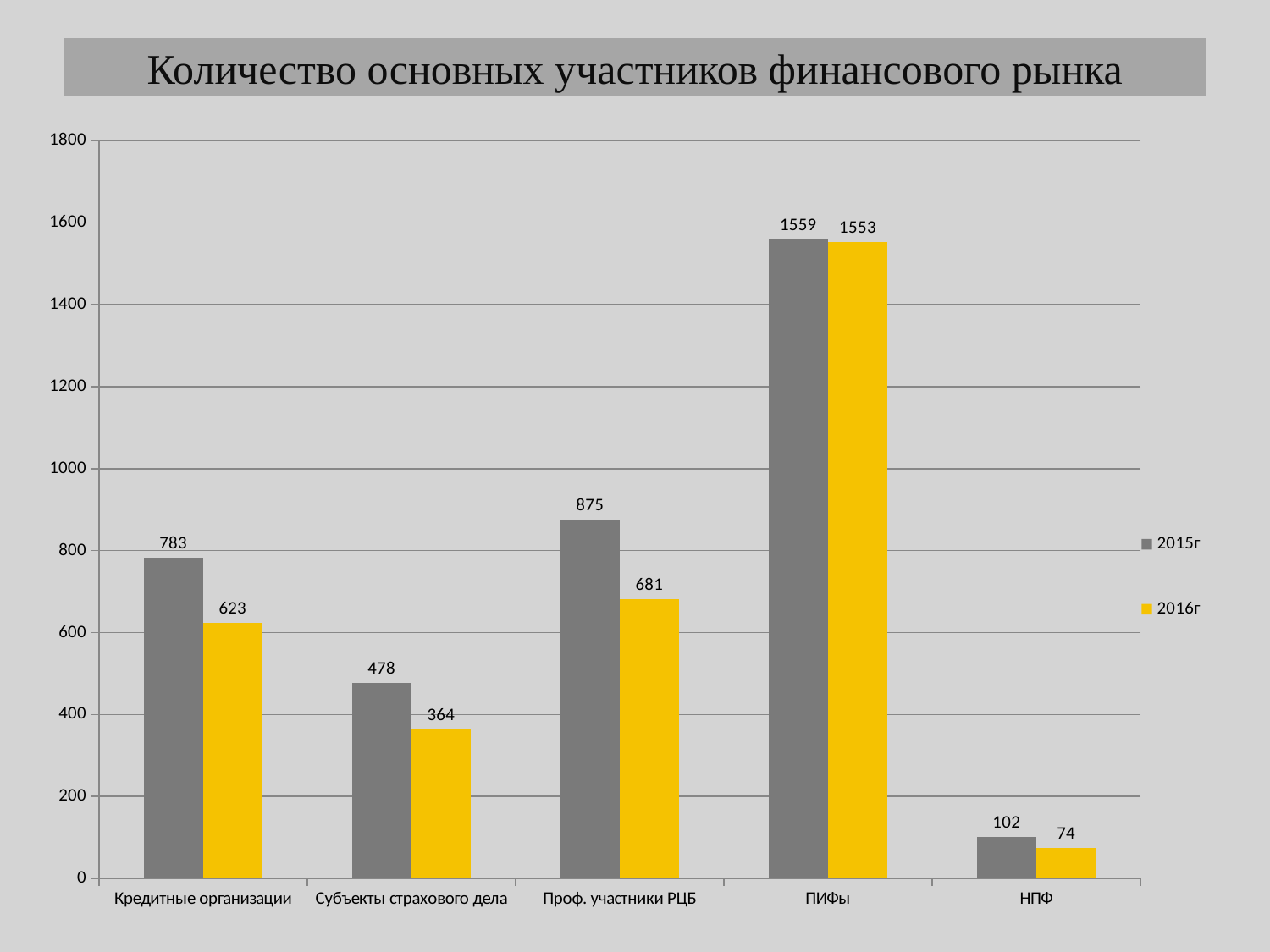

# Количество основных участников финансового рынка

### Chart

| Category | 2015г | 2016г |
|---|---|---|
| Кредитные организации | 783.0 | 623.0 |
| Субъекты страхового дела | 478.0 | 364.0 |
| Проф. участники РЦБ | 875.0 | 681.0 |
| ПИФы | 1559.0 | 1553.0 |
| НПФ | 102.0 | 74.0 |